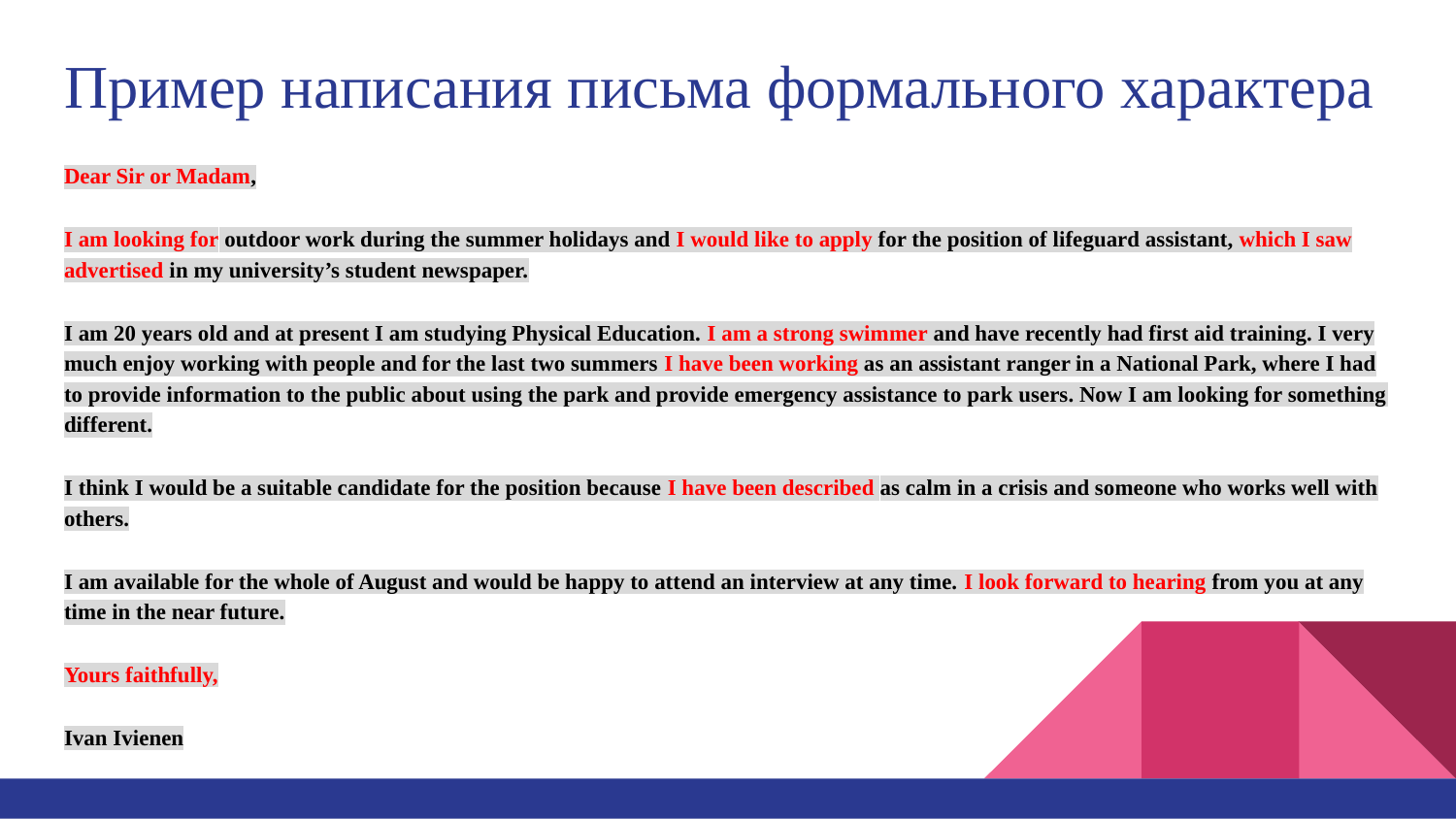

# Пример написания письма формального характера
Dear Sir or Madam,
I am looking for outdoor work during the summer holidays and I would like to apply for the position of lifeguard assistant, which I saw advertised in my university’s student newspaper.
I am 20 years old and at present I am studying Physical Education. I am a strong swimmer and have recently had first aid training. I very much enjoy working with people and for the last two summers I have been working as an assistant ranger in a National Park, where I had to provide information to the public about using the park and provide emergency assistance to park users. Now I am looking for something different.
I think I would be a suitable candidate for the position because I have been described as calm in a crisis and someone who works well with others.
I am available for the whole of August and would be happy to attend an interview at any time. I look forward to hearing from you at any time in the near future.
Yours faithfully,
Ivan Ivienen